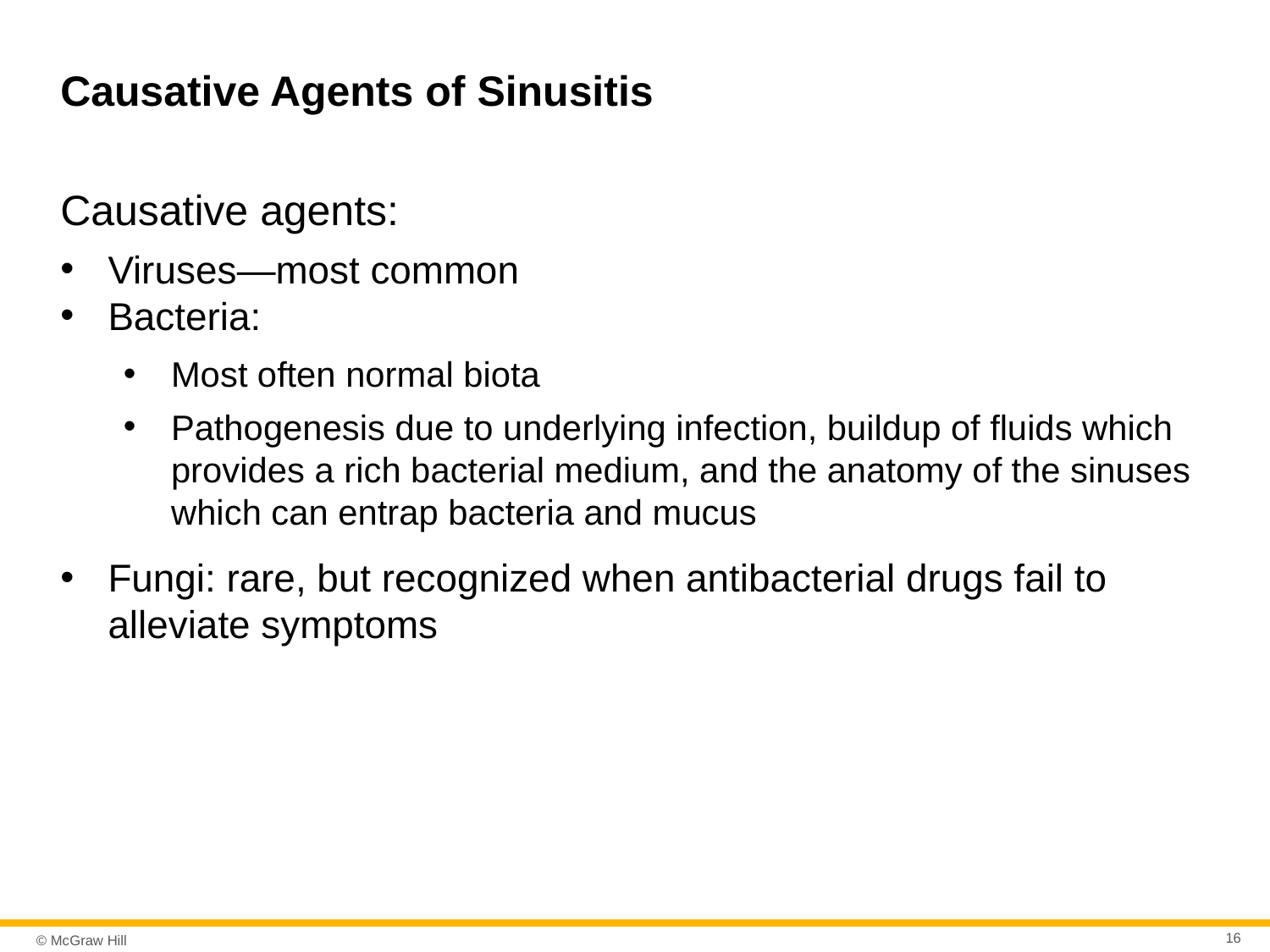

# Causative Agents of Sinusitis
Causative agents:
Viruses—most common
Bacteria:
Most often normal biota
Pathogenesis due to underlying infection, buildup of fluids which provides a rich bacterial medium, and the anatomy of the sinuses which can entrap bacteria and mucus
Fungi: rare, but recognized when antibacterial drugs fail to alleviate symptoms